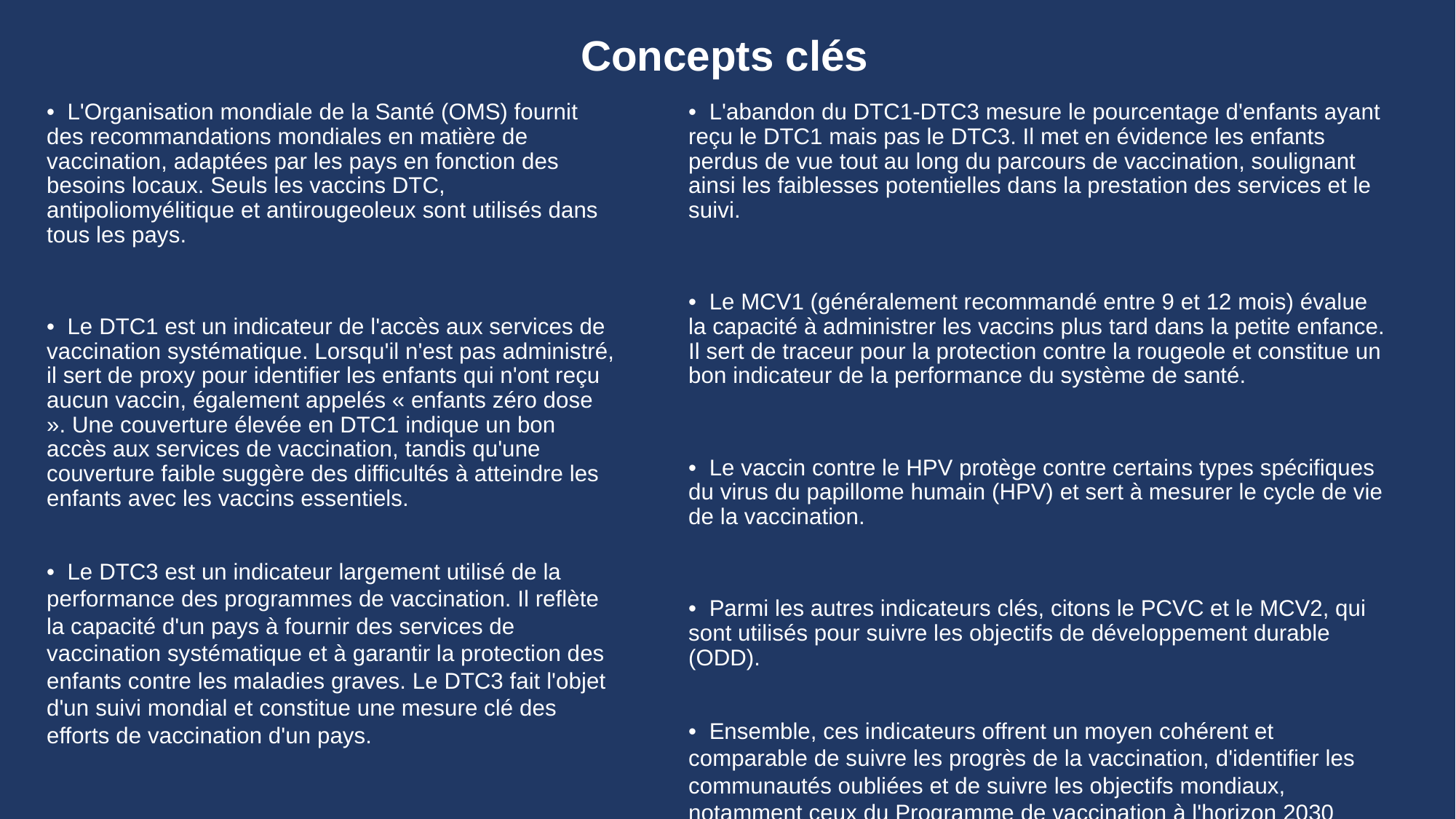

# Concepts clés
•  L'Organisation mondiale de la Santé (OMS) fournit des recommandations mondiales en matière de vaccination, adaptées par les pays en fonction des besoins locaux. Seuls les vaccins DTC, antipoliomyélitique et antirougeoleux sont utilisés dans tous les pays.

•  Le DTC1 est un indicateur de l'accès aux services de vaccination systématique. Lorsqu'il n'est pas administré, il sert de proxy pour identifier les enfants qui n'ont reçu aucun vaccin, également appelés « enfants zéro dose ». Une couverture élevée en DTC1 indique un bon accès aux services de vaccination, tandis qu'une couverture faible suggère des difficultés à atteindre les enfants avec les vaccins essentiels.

•  Le DTC3 est un indicateur largement utilisé de la performance des programmes de vaccination. Il reflète la capacité d'un pays à fournir des services de vaccination systématique et à garantir la protection des enfants contre les maladies graves. Le DTC3 fait l'objet d'un suivi mondial et constitue une mesure clé des efforts de vaccination d'un pays.
•  L'abandon du DTC1-DTC3 mesure le pourcentage d'enfants ayant reçu le DTC1 mais pas le DTC3. Il met en évidence les enfants perdus de vue tout au long du parcours de vaccination, soulignant ainsi les faiblesses potentielles dans la prestation des services et le suivi.

•  Le MCV1 (généralement recommandé entre 9 et 12 mois) évalue la capacité à administrer les vaccins plus tard dans la petite enfance. Il sert de traceur pour la protection contre la rougeole et constitue un bon indicateur de la performance du système de santé.

•  Le vaccin contre le HPV protège contre certains types spécifiques du virus du papillome humain (HPV) et sert à mesurer le cycle de vie de la vaccination.

•  Parmi les autres indicateurs clés, citons le PCVC et le MCV2, qui sont utilisés pour suivre les objectifs de développement durable (ODD).

•  Ensemble, ces indicateurs offrent un moyen cohérent et comparable de suivre les progrès de la vaccination, d'identifier les communautés oubliées et de suivre les objectifs mondiaux, notamment ceux du Programme de vaccination à l'horizon 2030 (PA2030) et des Objectifs de développement durable (ODD).